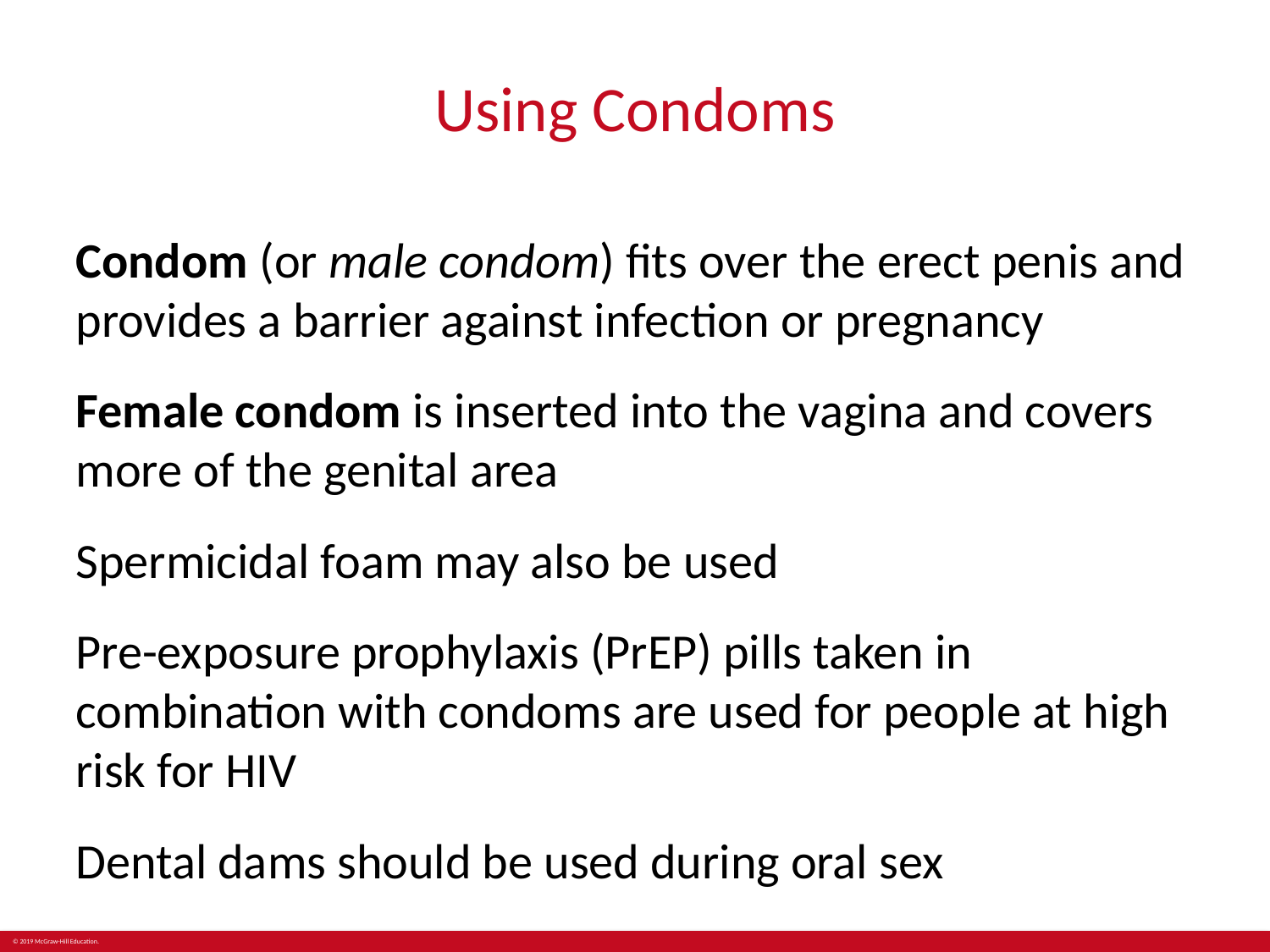

# Using Condoms
Condom (or male condom) fits over the erect penis and provides a barrier against infection or pregnancy
Female condom is inserted into the vagina and covers more of the genital area
Spermicidal foam may also be used
Pre-exposure prophylaxis (PrEP) pills taken in combination with condoms are used for people at high risk for HIV
Dental dams should be used during oral sex